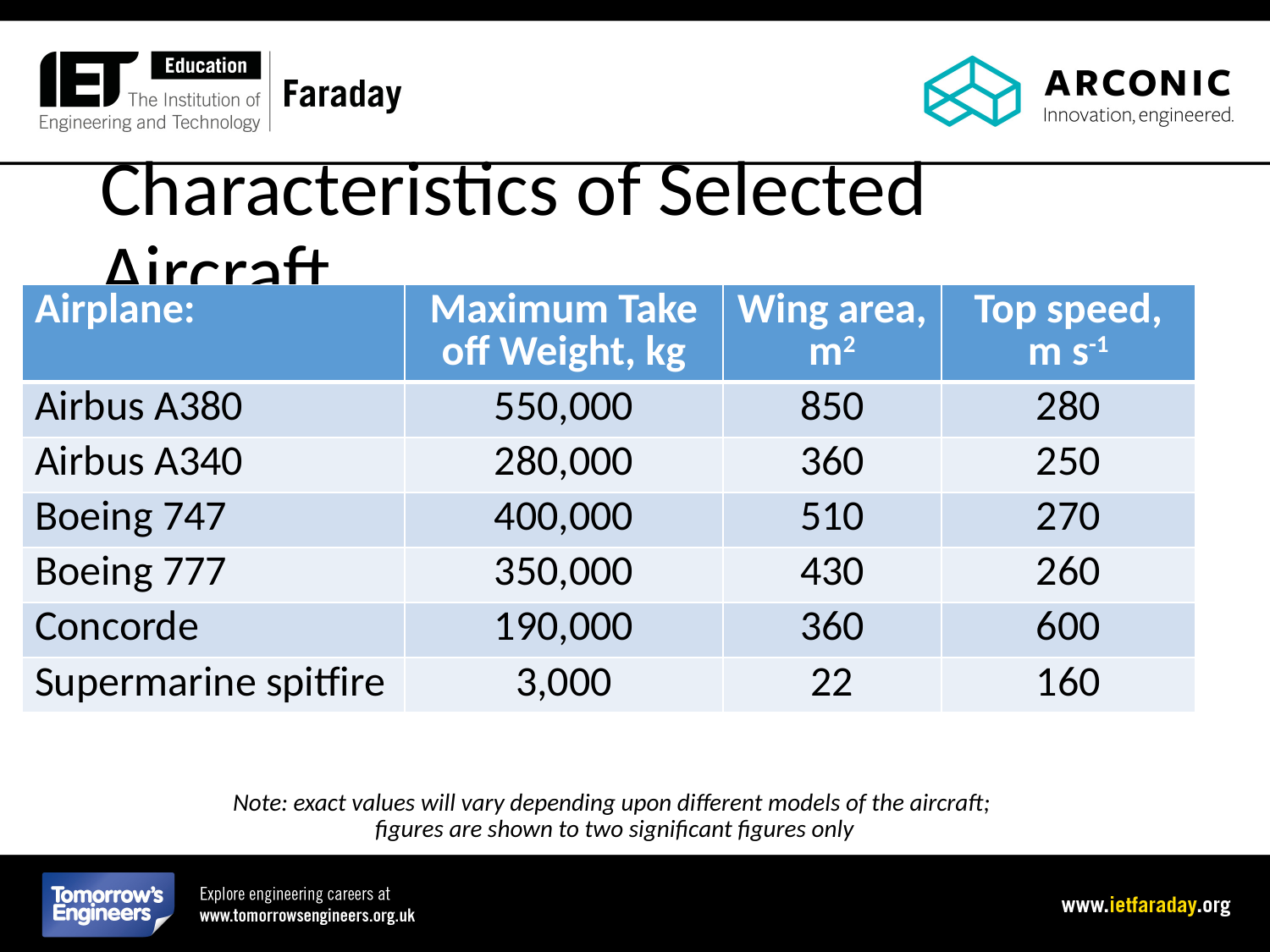

# Characteristics of Selected Aircraft
| Airplane: | Maximum Take off Weight, kg | Wing area, m2 | Top speed, m s-1 |
| --- | --- | --- | --- |
| Airbus A380 | 550,000 | 850 | 280 |
| Airbus A340 | 280,000 | 360 | 250 |
| Boeing 747 | 400,000 | 510 | 270 |
| Boeing 777 | 350,000 | 430 | 260 |
| Concorde | 190,000 | 360 | 600 |
| Supermarine spitfire | 3,000 | 22 | 160 |
Note: exact values will vary depending upon different models of the aircraft;
figures are shown to two significant figures only